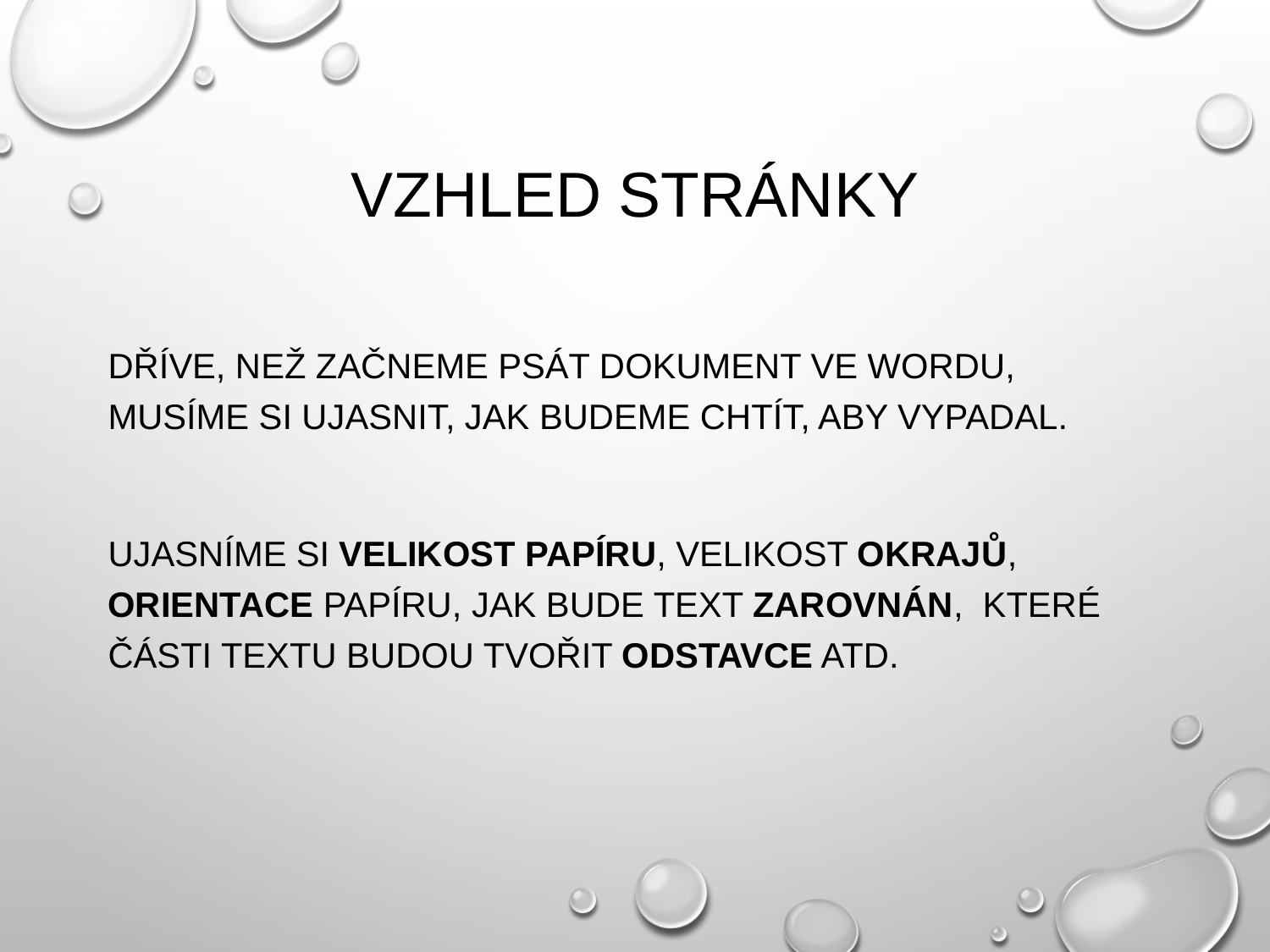

# Vzhled stránky
Dříve, než začneme psát dokument ve Wordu, musíme si ujasnit, jak budeme chtít, aby vypadal.

Ujasníme si velikost papíru, velikost okrajů, orientace papíru, jak bude text zarovnán,  které části textu budou tvořit odstavce atd.